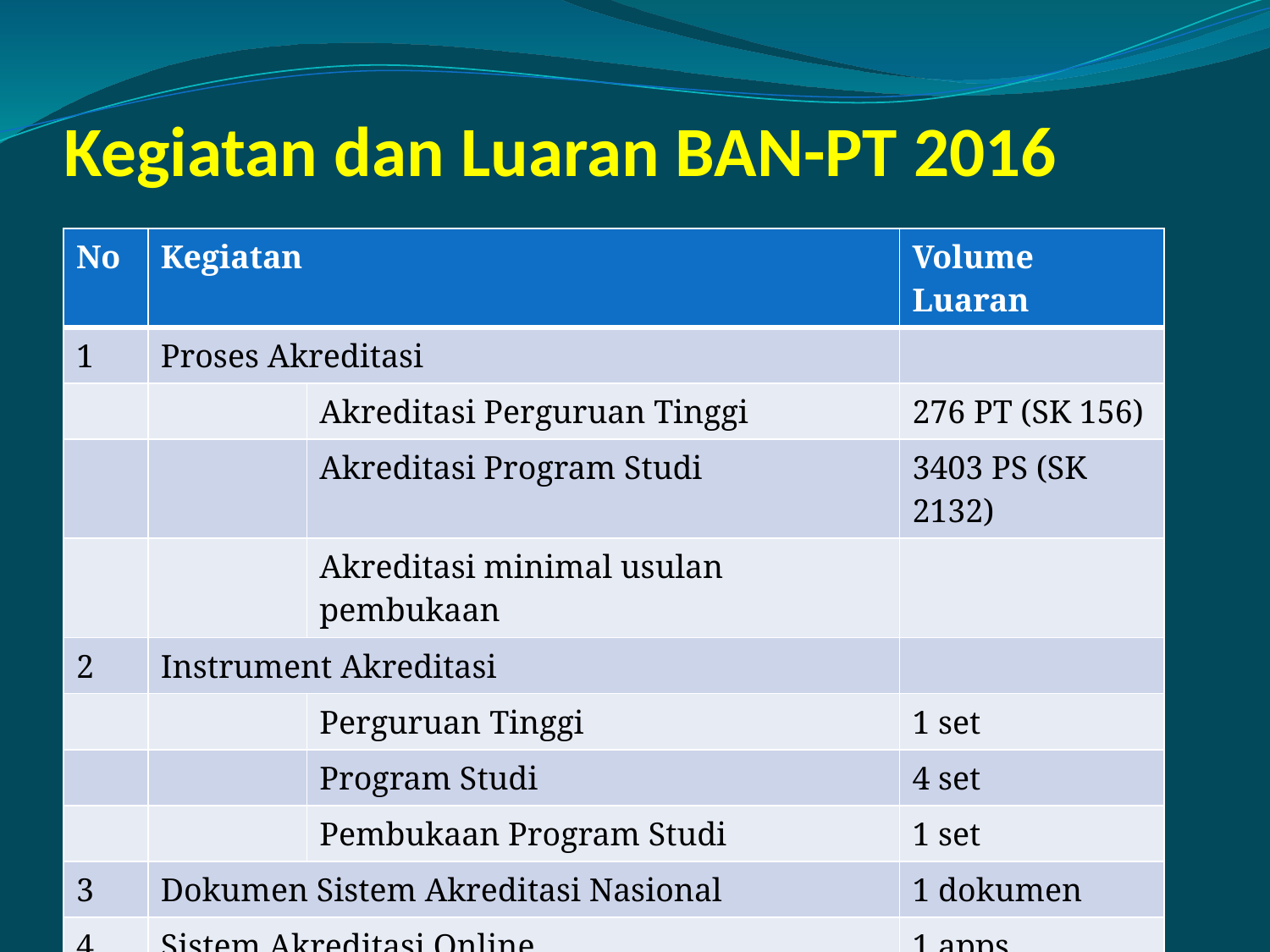

# Kegiatan dan Luaran BAN-PT 2016
| No | Kegiatan |  | Volume Luaran |
| --- | --- | --- | --- |
| 1 | Proses Akreditasi |  |  |
|  |  | Akreditasi Perguruan Tinggi | 276 PT (SK 156) |
|  |  | Akreditasi Program Studi | 3403 PS (SK 2132) |
|  |  | Akreditasi minimal usulan pembukaan |  |
| 2 | Instrument Akreditasi |  |  |
|  |  | Perguruan Tinggi | 1 set |
|  |  | Program Studi | 4 set |
|  |  | Pembukaan Program Studi | 1 set |
| 3 | Dokumen Sistem Akreditasi Nasional |  | 1 dokumen |
| 4 | Sistem Akreditasi Online |  | 1 apps |
| 5 | Asesor |  | 58 asesor baru |